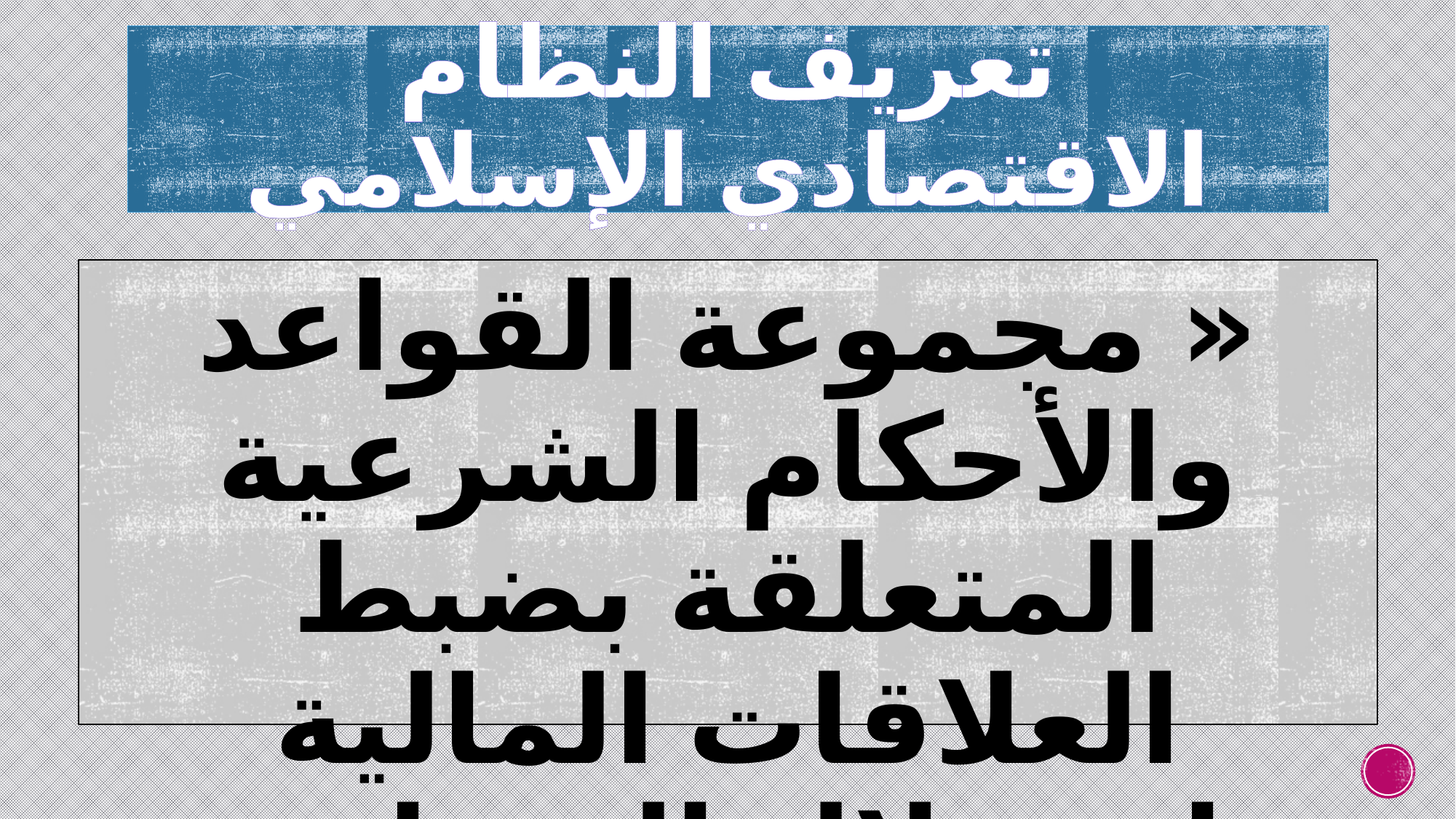

# تعريف النظام الاقتصادي الإسلامي
« مجموعة القواعد والأحكام الشرعية المتعلقة بضبط العلاقات المالية واستغلال الثروات »